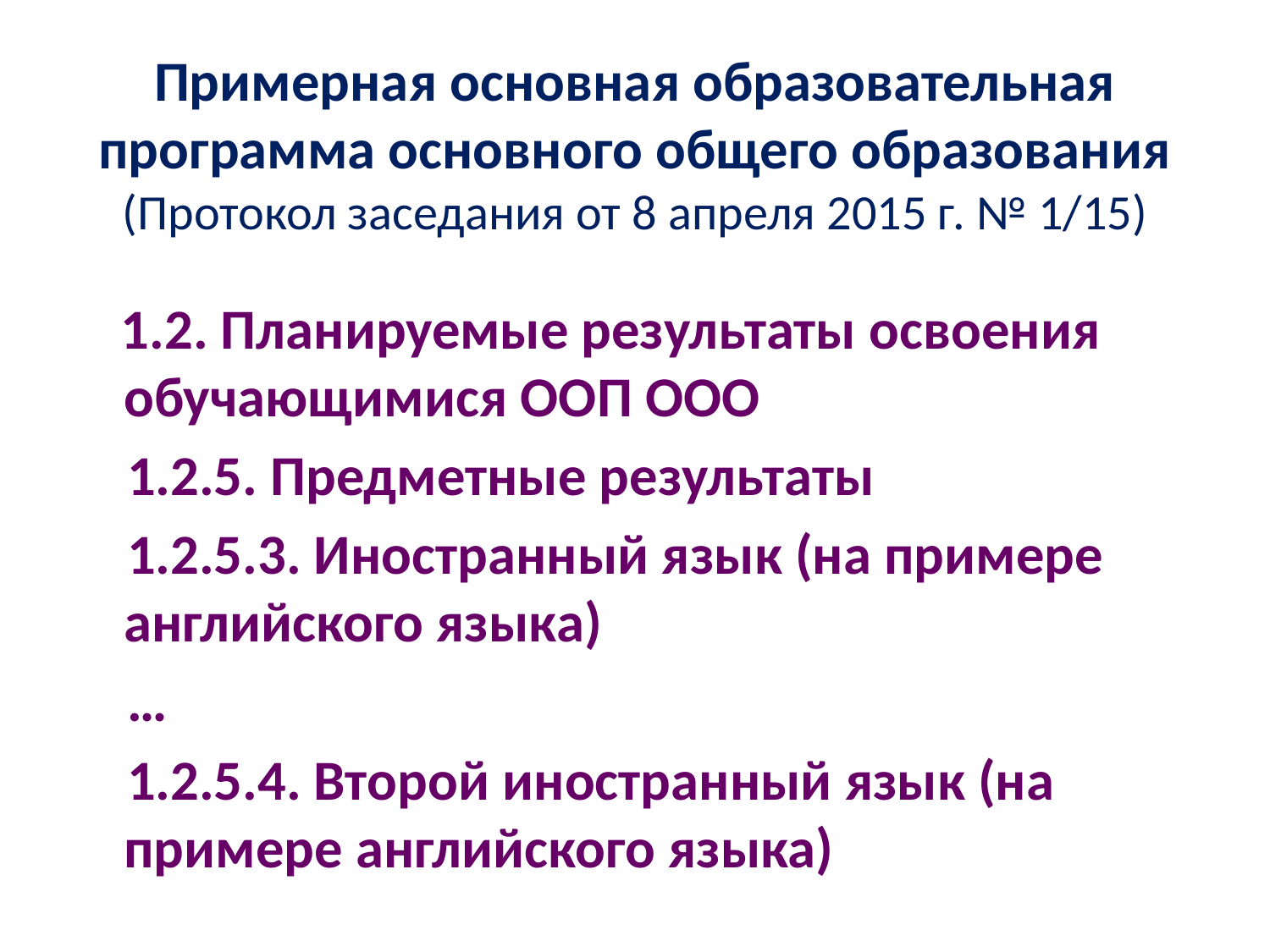

# Примерная основная образовательная программа основного общего образования (Протокол заседания от 8 апреля 2015 г. № 1/15)
    1.2. Планируемые результаты освоения обучающимися ООП ООО
    1.2.5. Предметные результаты
    1.2.5.3. Иностранный язык (на примере английского языка)
    …
    1.2.5.4. Второй иностранный язык (на примере английского языка)